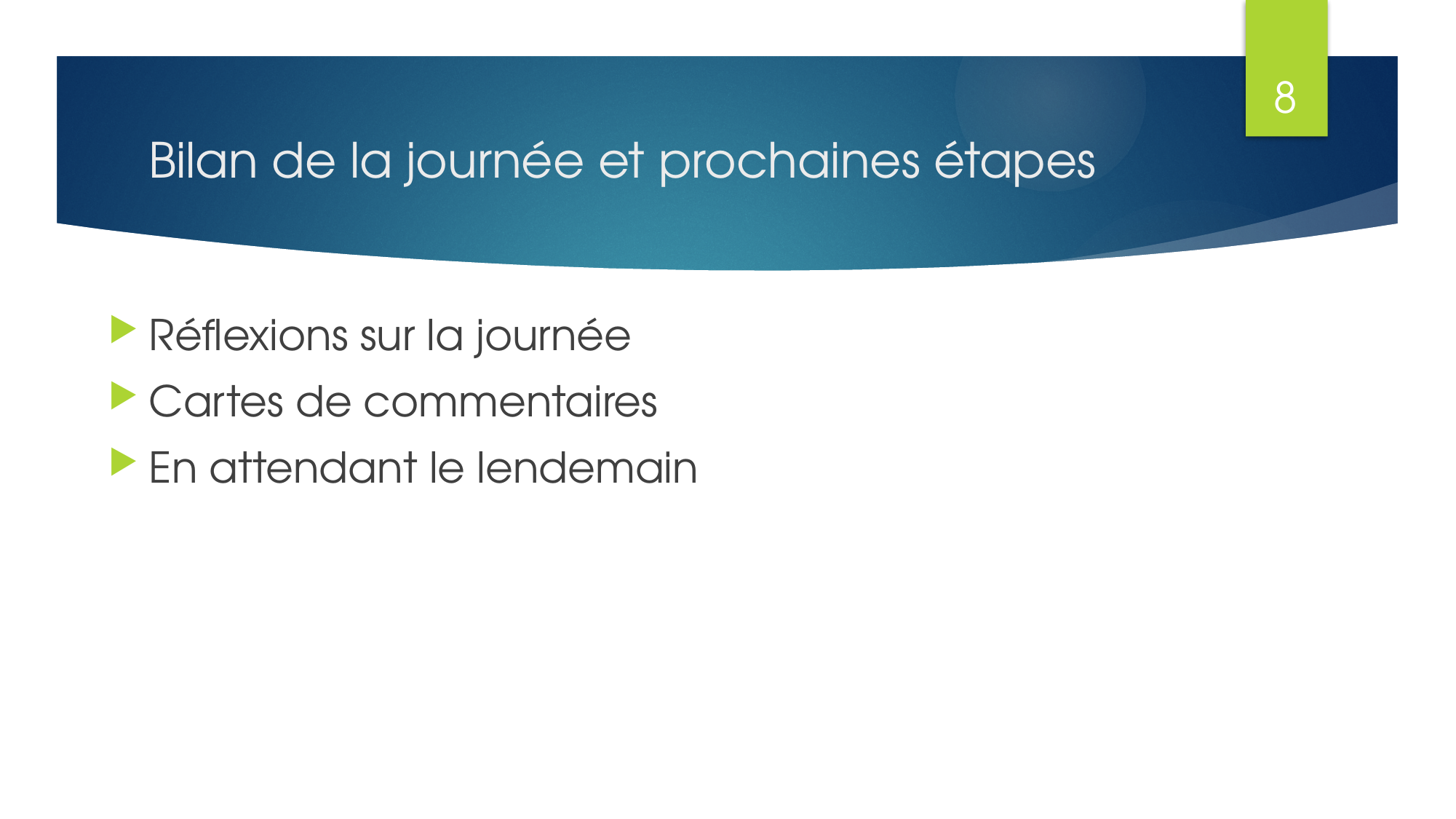

8
# Bilan de la journée et prochaines étapes
Réflexions sur la journée
Cartes de commentaires
En attendant le lendemain